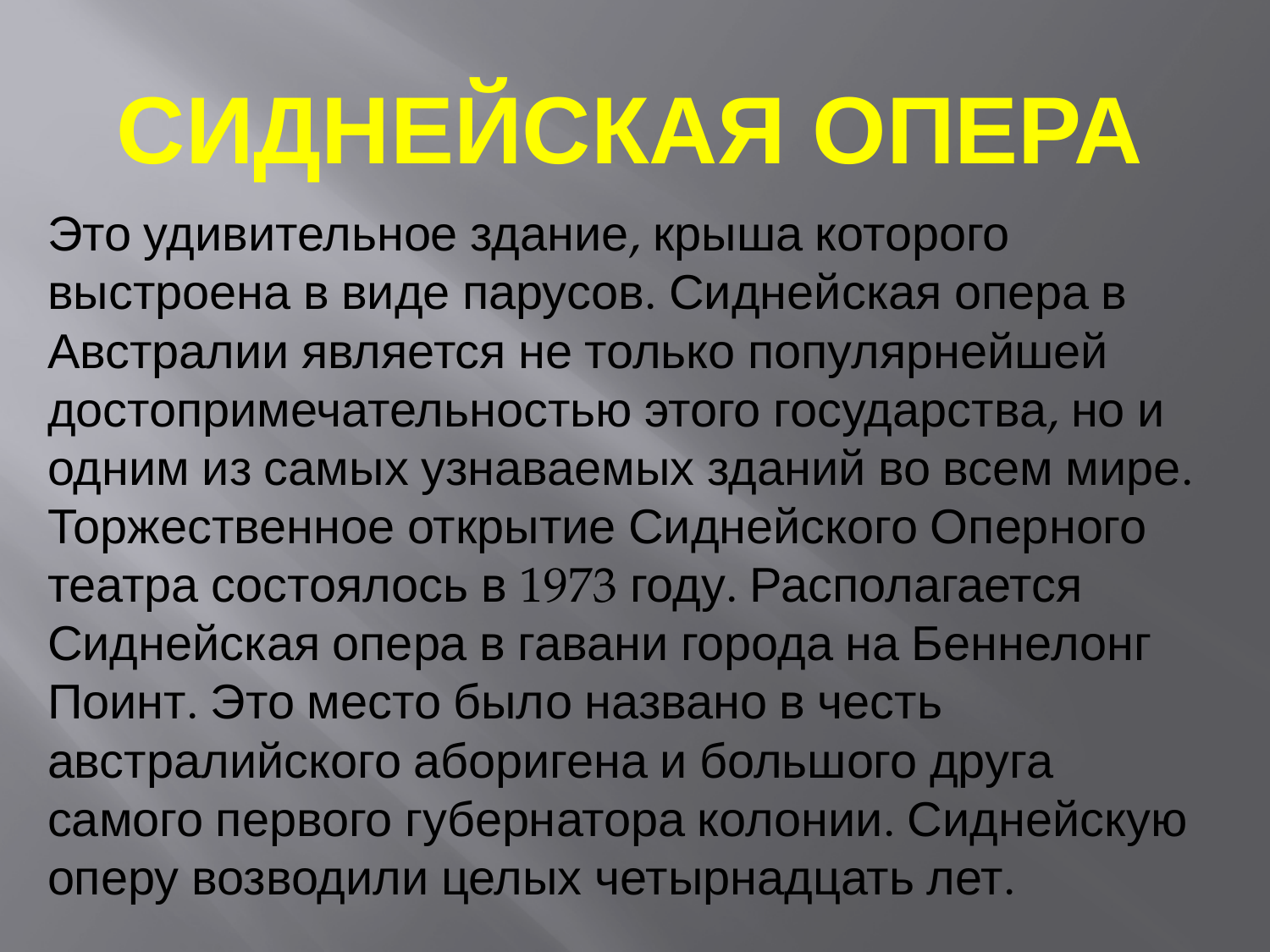

# Сиднейская опера
Это удивительное здание, крыша которого выстроена в виде парусов. Сиднейская опера в Австралии является не только популярнейшей достопримечательностью этого государства, но и одним из самых узнаваемых зданий во всем мире. Торжественное открытие Сиднейского Оперного театра состоялось в 1973 году. Располагается Сиднейская опера в гавани города на Беннелонг Поинт. Это место было названо в честь австралийского аборигена и большого друга самого первого губернатора колонии. Сиднейскую оперу возводили целых четырнадцать лет.